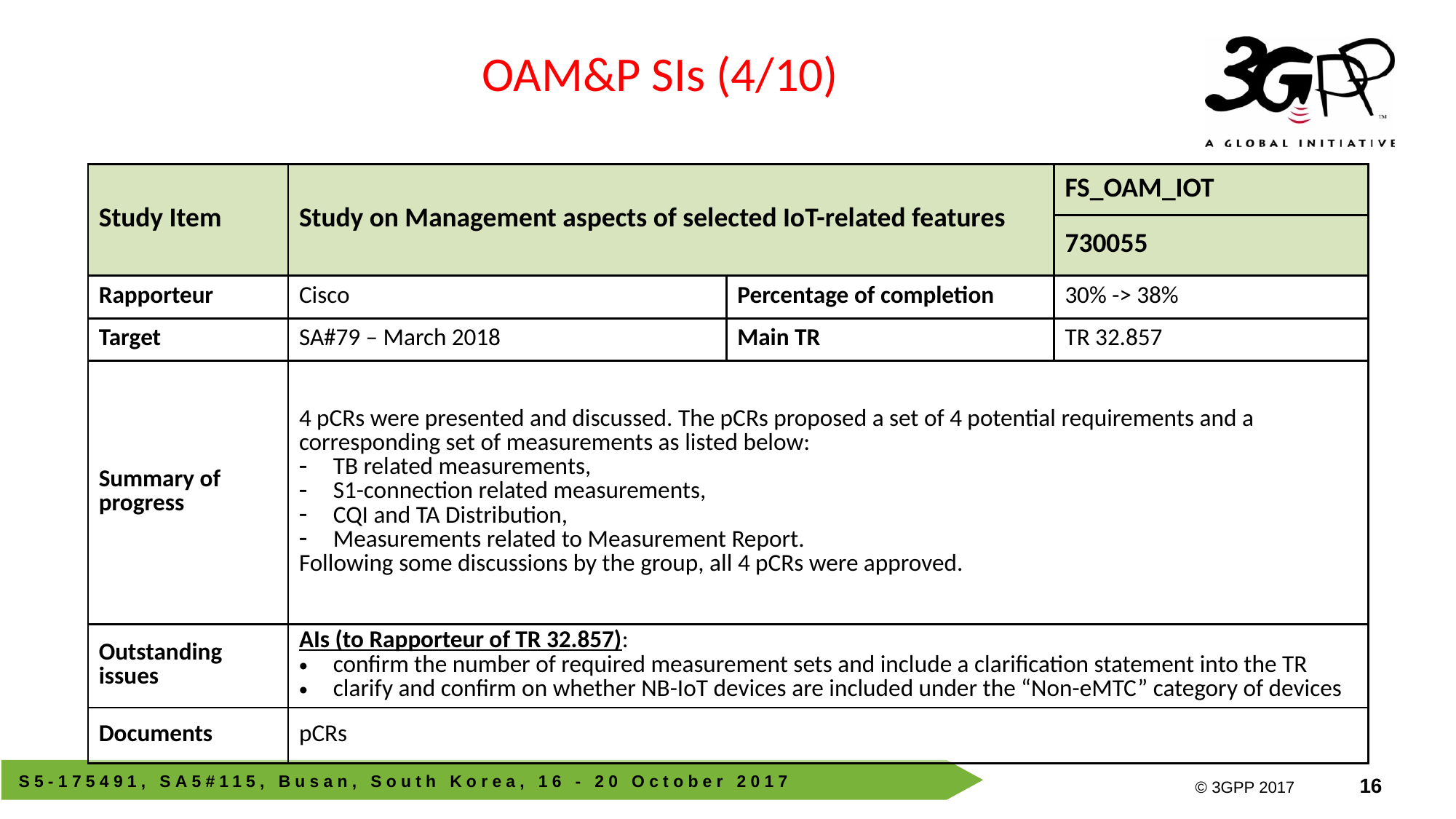

OAM&P SIs (4/10)
| Study Item | Study on Management aspects of selected IoT-related features |  | FS\_OAM\_IOT |
| --- | --- | --- | --- |
|  |  |  | 730055 |
| Rapporteur | Cisco | Percentage of completion | 30% -> 38% |
| Target | SA#79 – March 2018 | Main TR | TR 32.857 |
| Summary of progress | 4 pCRs were presented and discussed. The pCRs proposed a set of 4 potential requirements and a corresponding set of measurements as listed below: TB related measurements, S1-connection related measurements, CQI and TA Distribution, Measurements related to Measurement Report. Following some discussions by the group, all 4 pCRs were approved. |  |  |
| Outstanding issues | AIs (to Rapporteur of TR 32.857): confirm the number of required measurement sets and include a clarification statement into the TR clarify and confirm on whether NB-IoT devices are included under the “Non-eMTC” category of devices |  |  |
| Documents | pCRs |  |  |